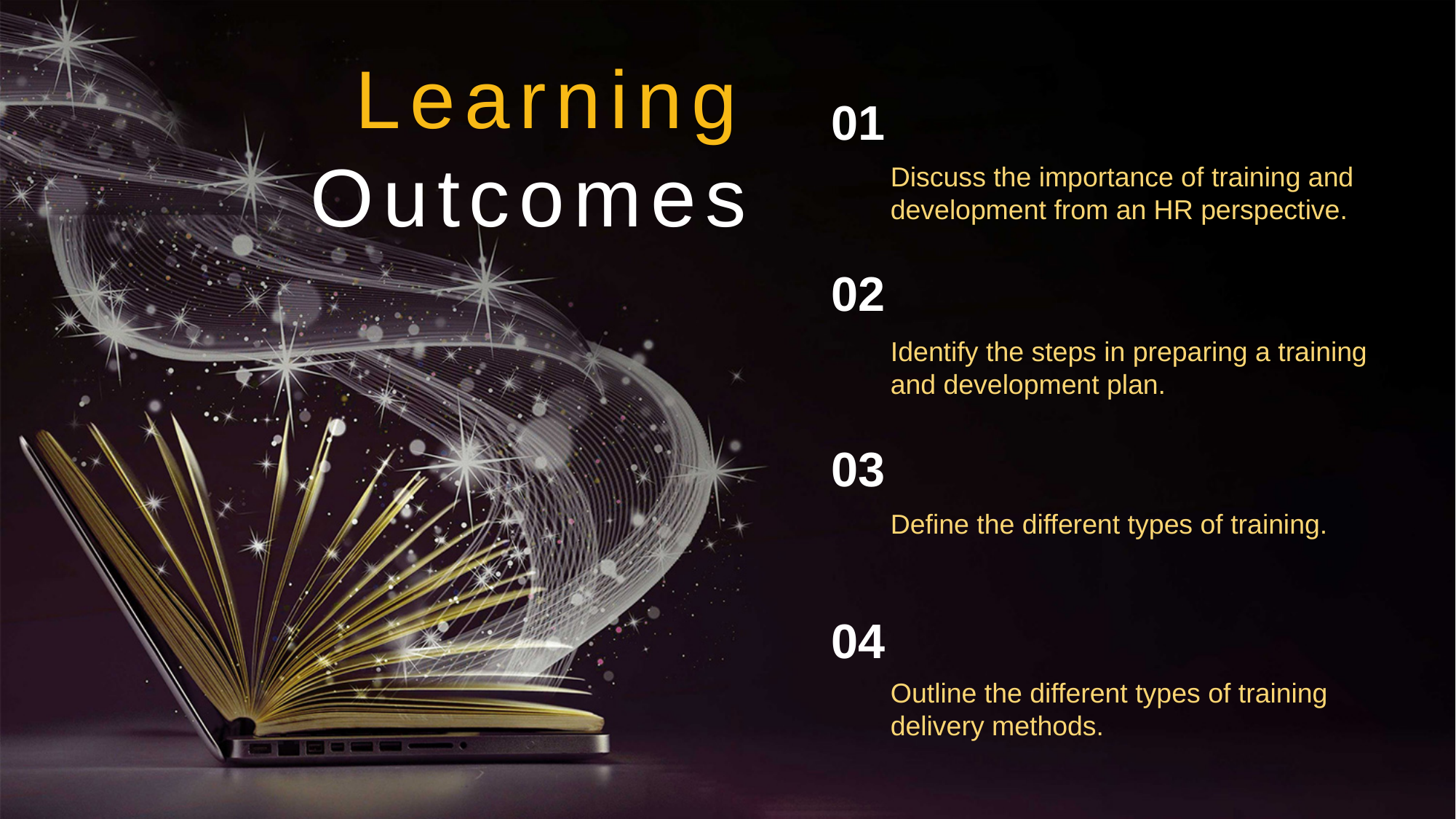

Learning Outcomes
01
Discuss the importance of training and development from an HR perspective.
02
Identify the steps in preparing a training and development plan.
03
Define the different types of training.
04
Outline the different types of training delivery methods.